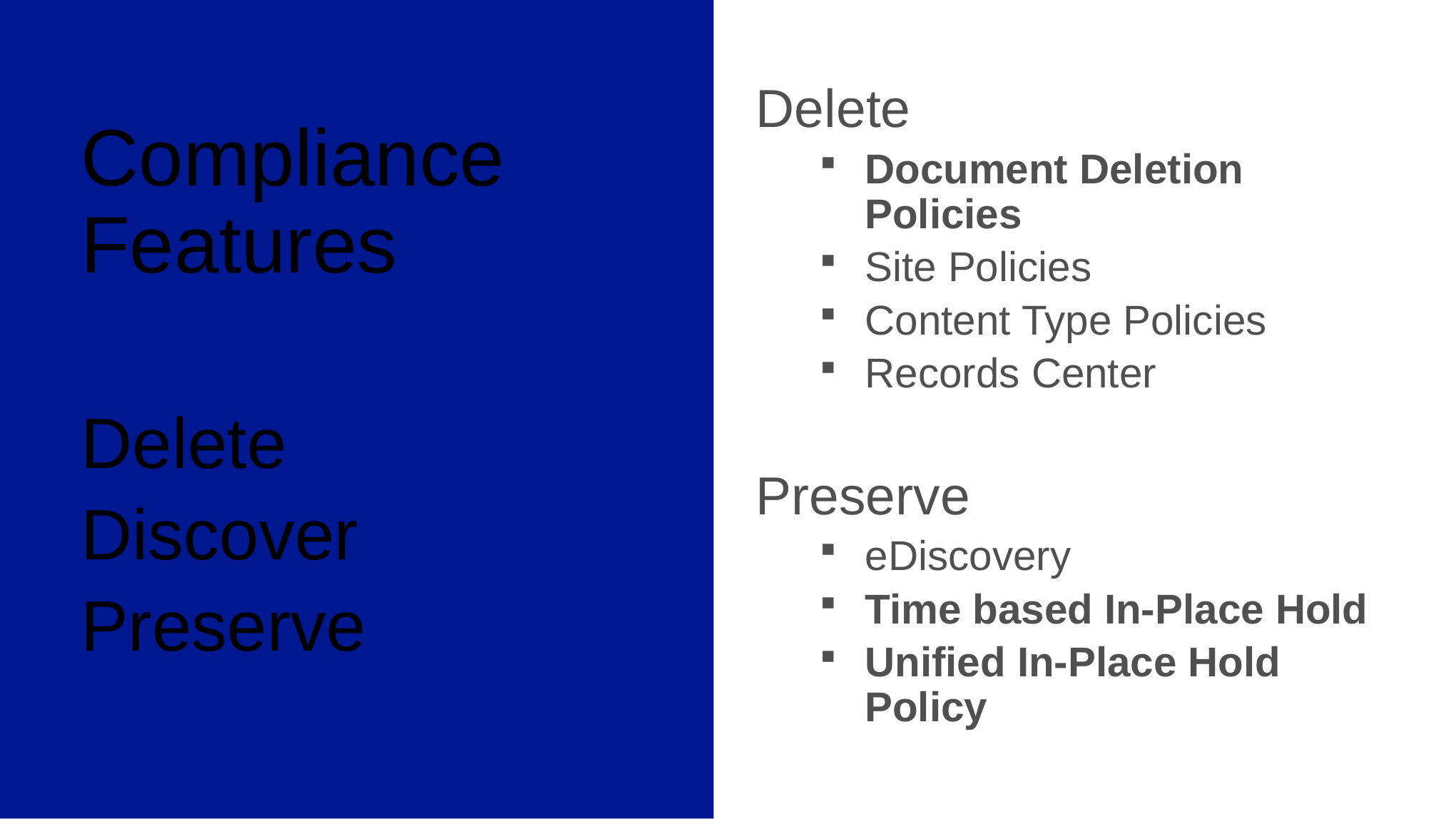

Delete
Document Deletion Policies
Site Policies
Content Type Policies
Records Center

Preserve
eDiscovery
Time based In-Place Hold
Unified In-Place Hold Policy

Compliance Features

Delete
Discover
Preserve